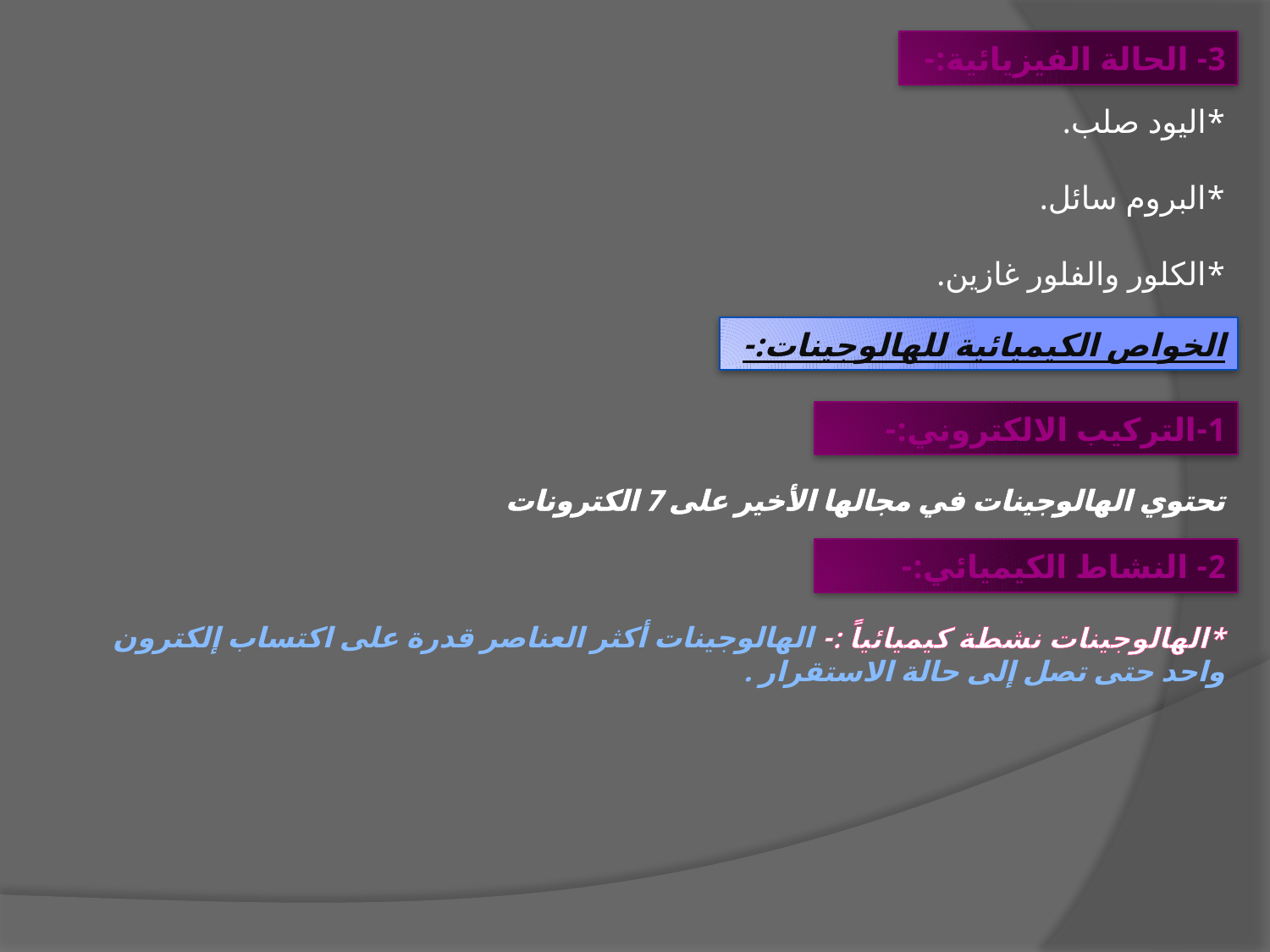

3- الحالة الفيزيائية:-
*اليود صلب.

*البروم سائل.

*الكلور والفلور غازين.

الخواص الكيميائية للهالوجينات:-

1-التركيب الالكتروني:-
تحتوي الهالوجينات في مجالها الأخير على 7 الكترونات
2- النشاط الكيميائي:-
*الهالوجينات نشطة كيميائياً :- الهالوجينات أكثر العناصر قدرة على اكتساب إلكترون واحد حتى تصل إلى حالة الاستقرار .